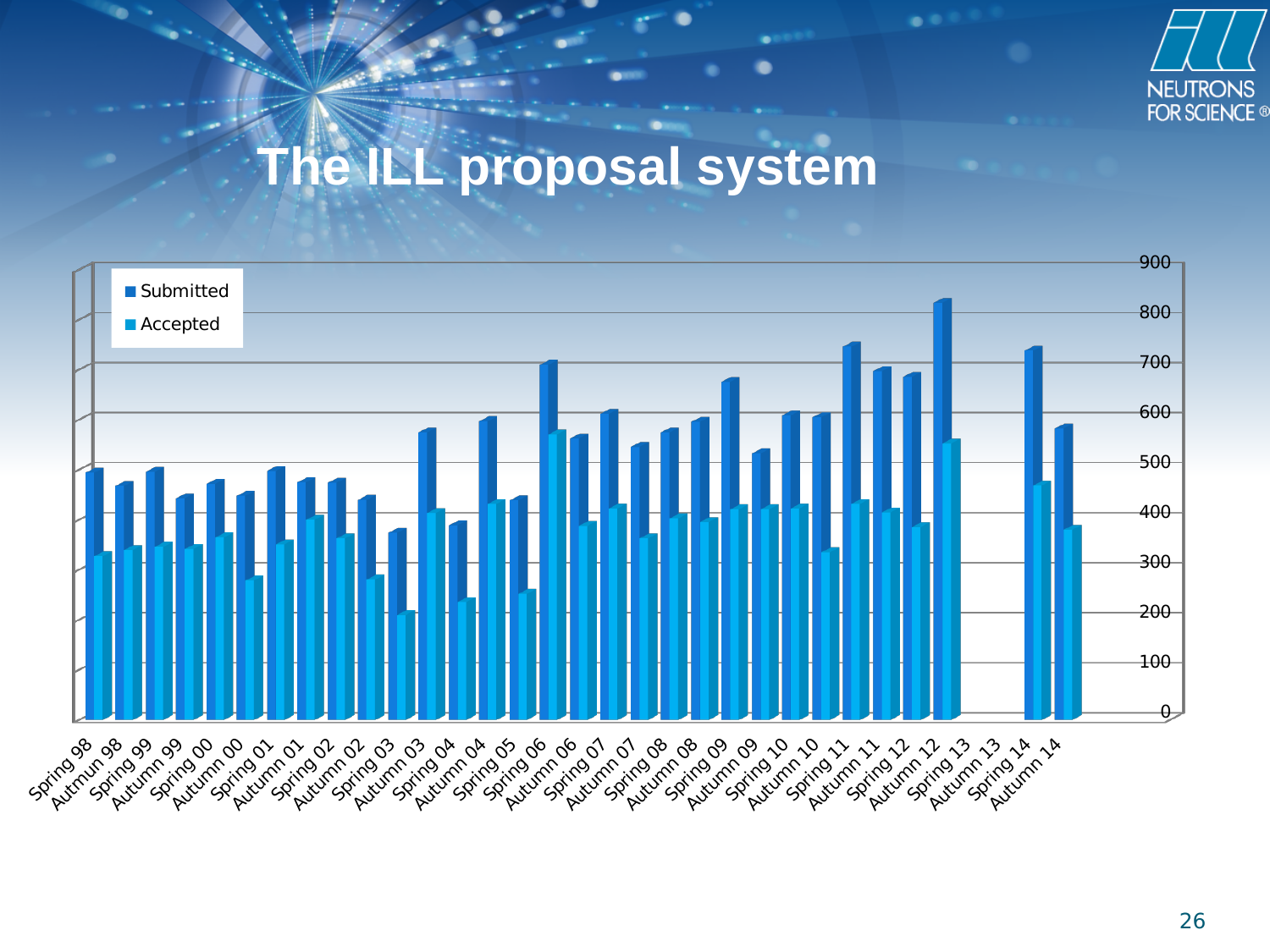

The ILL proposal system

[unsupported chart]

26